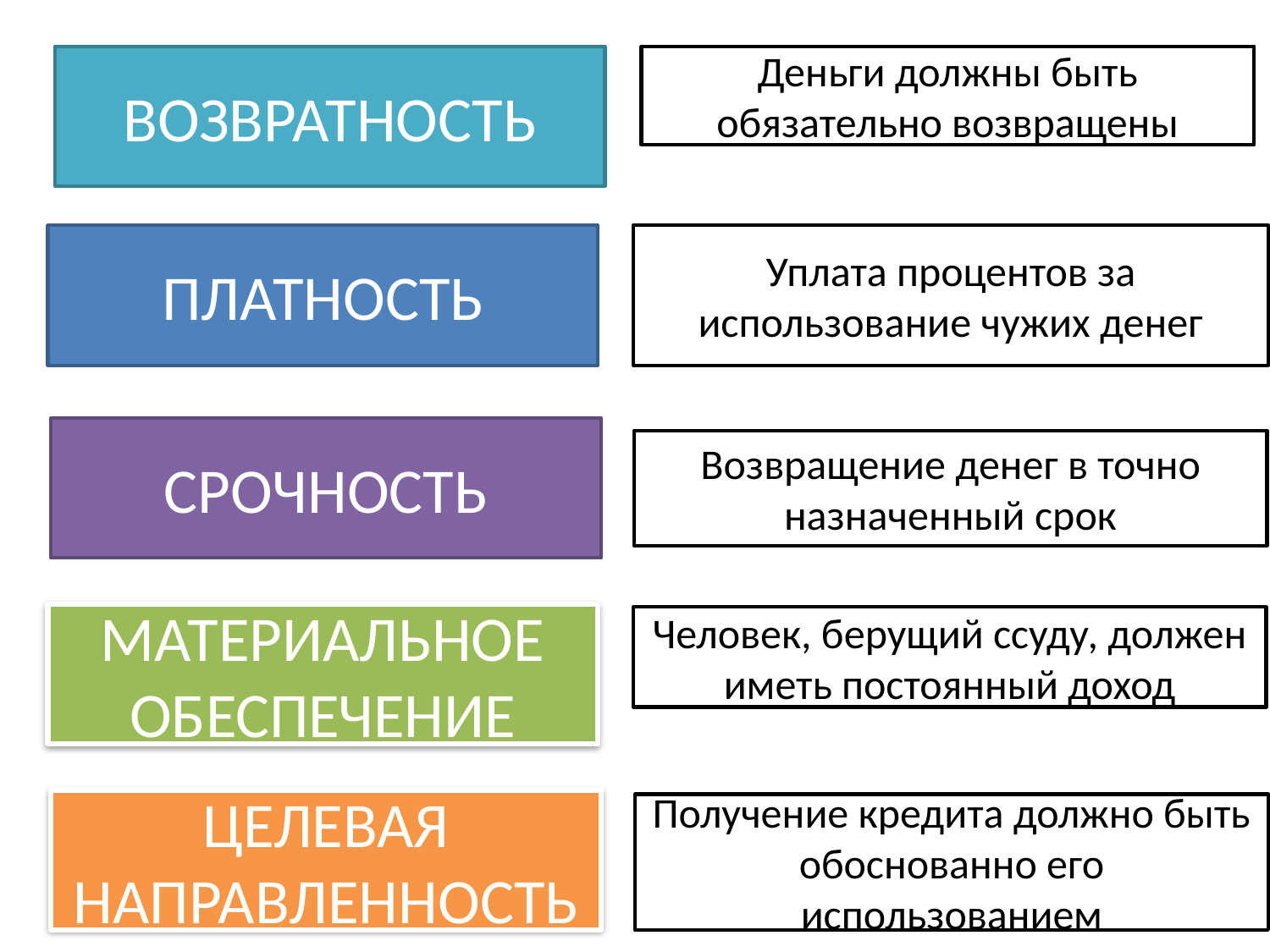

ВОЗВРАТНОСТЬ
Деньги должны быть обязательно возвращены
ПЛАТНОСТЬ
Уплата процентов за использование чужих денег
СРОЧНОСТЬ
Возвращение денег в точно назначенный срок
МАТЕРИАЛЬНОЕ ОБЕСПЕЧЕНИЕ
Человек, берущий ссуду, должен иметь постоянный доход
ЦЕЛЕВАЯ НАПРАВЛЕННОСТЬ
Получение кредита должно быть обоснованно его использованием